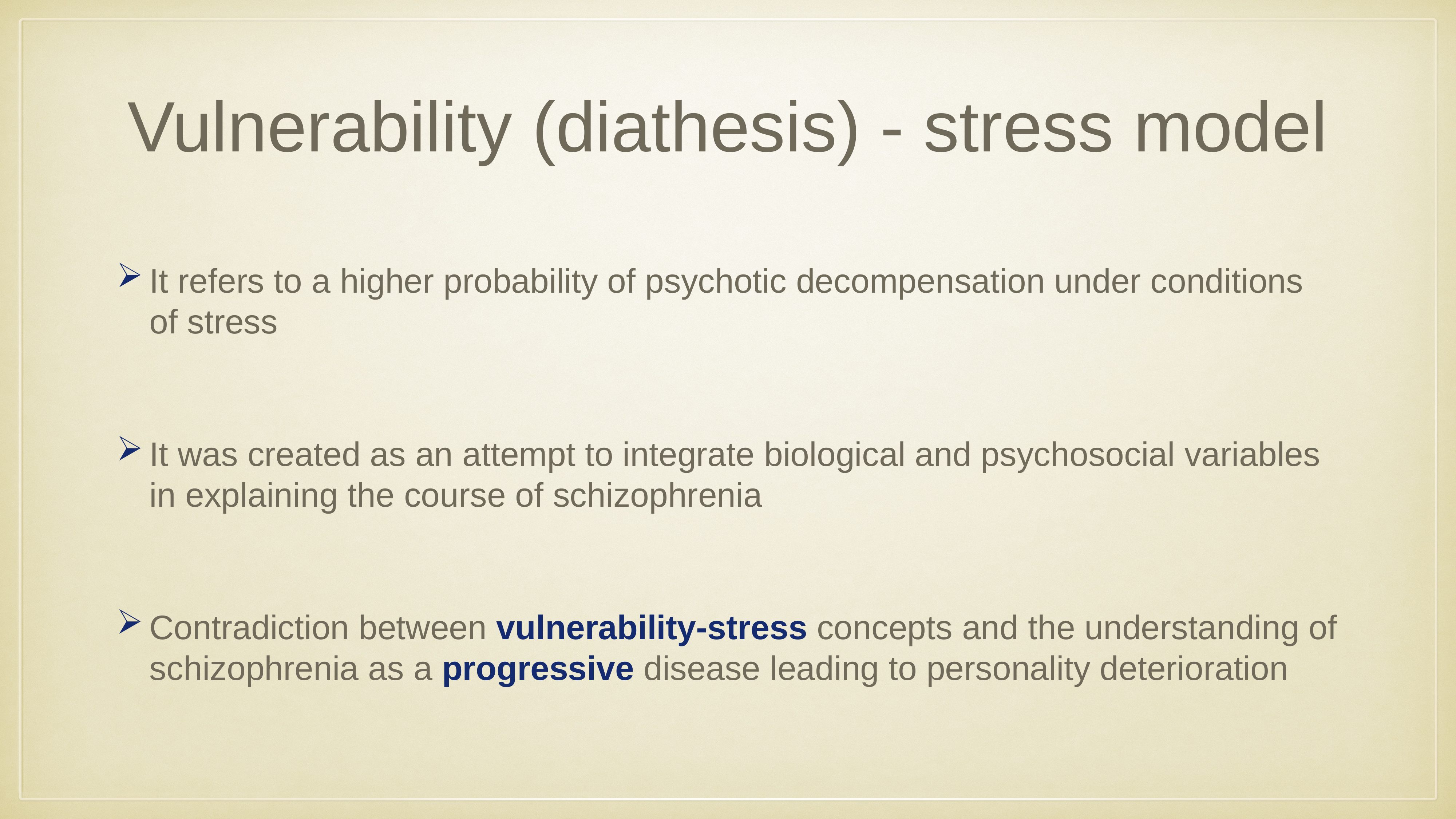

# Vulnerability (diathesis) - stress model
It refers to a higher probability of psychotic decompensation under conditions of stress

It was created as an attempt to integrate biological and psychosocial variables in explaining the course of schizophrenia

Contradiction between vulnerability-stress concepts and the understanding of schizophrenia as a progressive disease leading to personality deterioration